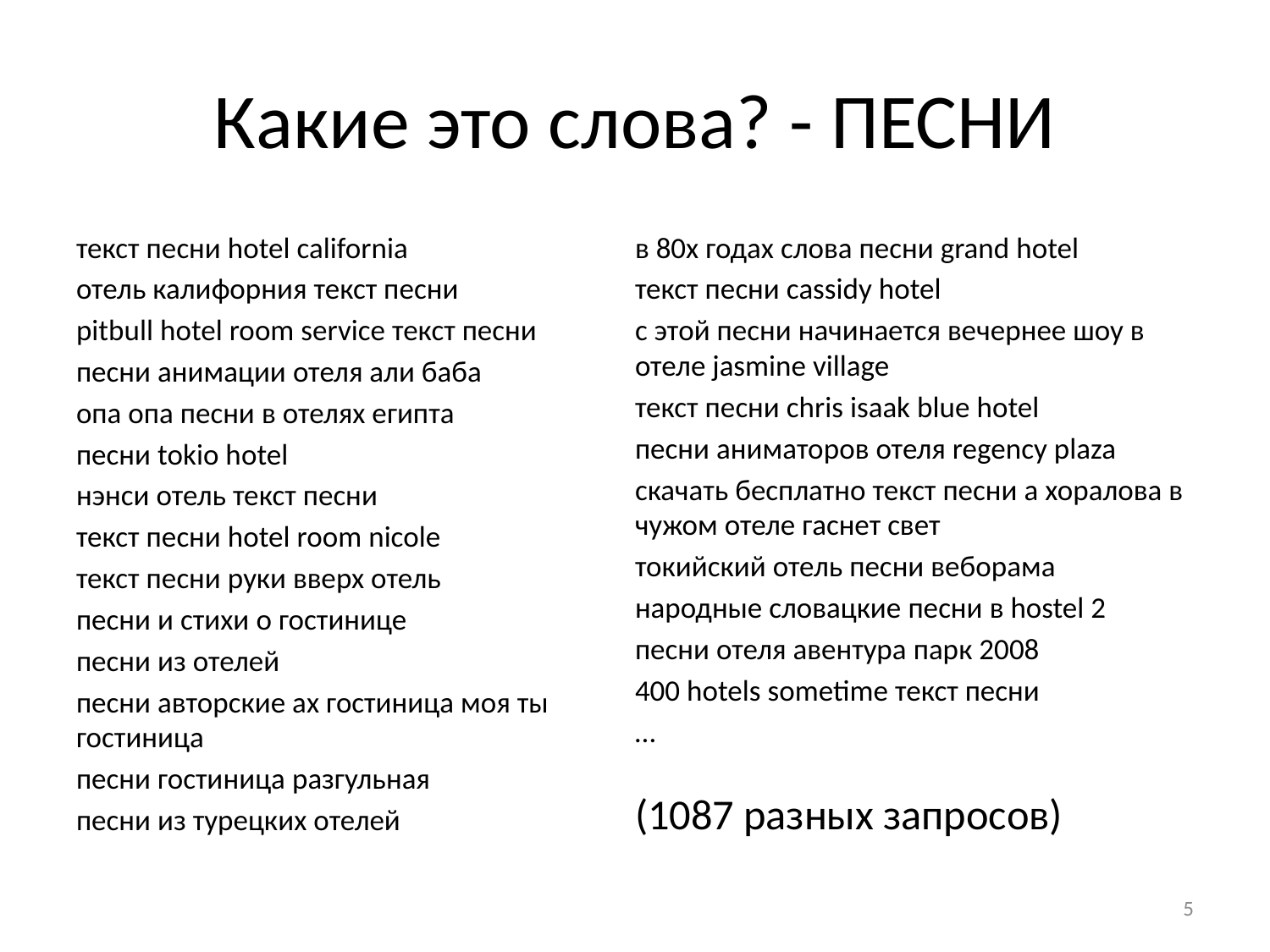

# Какие это слова? - ПЕСНИ
текст песни hotel california
отель калифорния текст песни
pitbull hotel room service текст песни
песни анимации отеля али баба
опа опа песни в отелях египта
песни tokio hotel
нэнси отель текст песни
текст песни hotel room nicole
текст песни руки вверх отель
песни и стихи о гостинице
песни из отелей
песни авторские ах гостиница моя ты гостиница
песни гостиница разгульная
песни из турецких отелей
в 80х годах слова песни grand hotel
текст песни cassidy hotel
с этой песни начинается вечернее шоу в отеле jasmine village
текст песни chris isaak blue hotel
песни аниматоров отеля regency plaza
скачать бесплатно текст песни а хоралова в чужом отеле гаснет свет
токийский отель песни веборама
народные словацкие песни в hostel 2
песни отеля авентура парк 2008
400 hotels sometime текст песни
…

(1087 разных запросов)
5